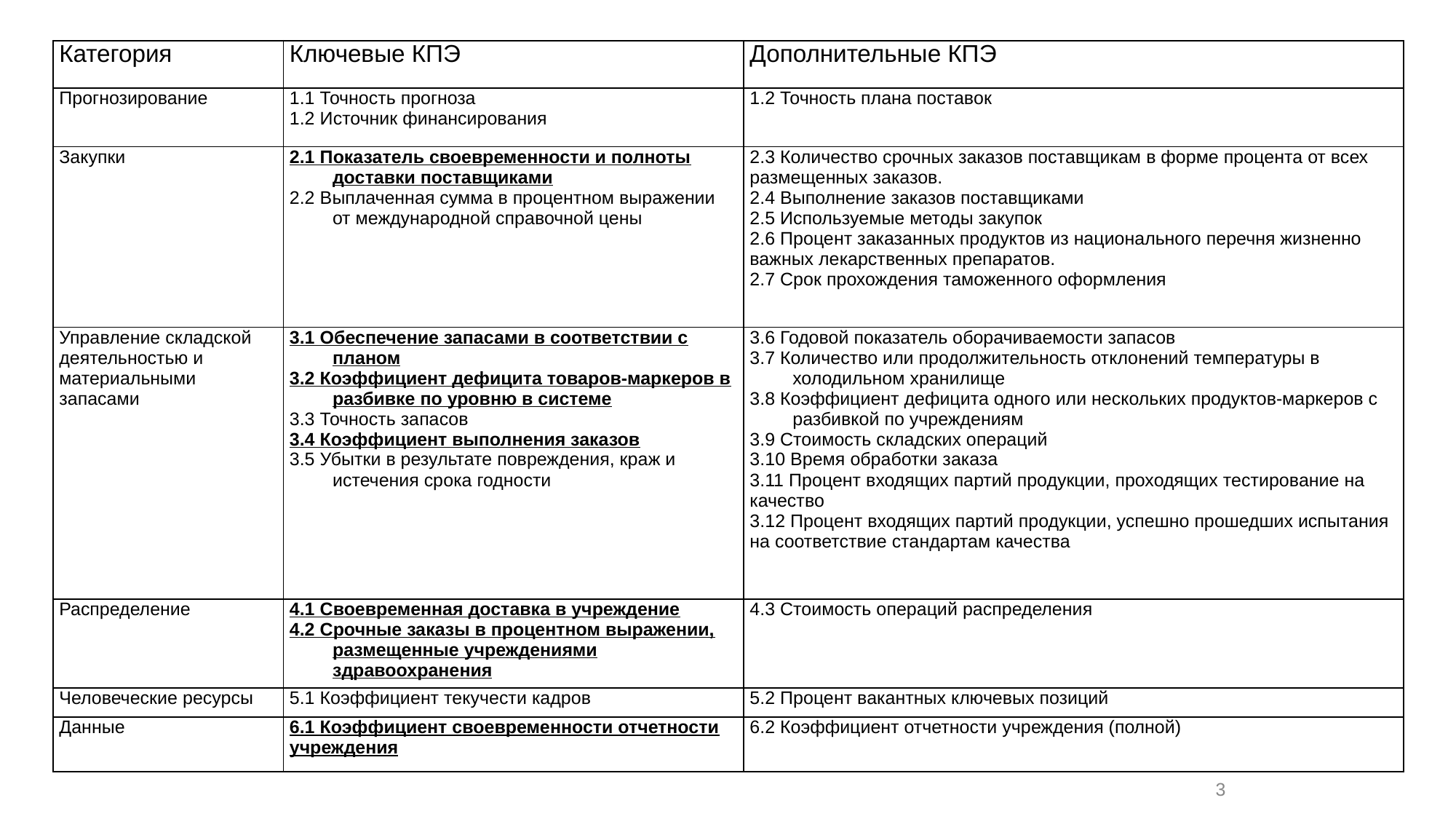

| Категория | Ключевые КПЭ | Дополнительные КПЭ |
| --- | --- | --- |
| Прогнозирование | 1.1 Точность прогноза 1.2 Источник финансирования | 1.2 Точность плана поставок |
| Закупки | 2.1 Показатель своевременности и полноты доставки поставщиками 2.2 Выплаченная сумма в процентном выражении от международной справочной цены | 2.3 Количество срочных заказов поставщикам в форме процента от всех размещенных заказов. 2.4 Выполнение заказов поставщиками 2.5 Используемые методы закупок 2.6 Процент заказанных продуктов из национального перечня жизненно важных лекарственных препаратов. 2.7 Срок прохождения таможенного оформления |
| Управление складской деятельностью и материальными запасами | 3.1 Обеспечение запасами в соответствии с планом 3.2 Коэффициент дефицита товаров-маркеров в разбивке по уровню в системе 3.3 Точность запасов 3.4 Коэффициент выполнения заказов 3.5 Убытки в результате повреждения, краж и истечения срока годности | 3.6 Годовой показатель оборачиваемости запасов 3.7 Количество или продолжительность отклонений температуры в холодильном хранилище 3.8 Коэффициент дефицита одного или нескольких продуктов-маркеров с разбивкой по учреждениям 3.9 Стоимость складских операций 3.10 Время обработки заказа 3.11 Процент входящих партий продукции, проходящих тестирование на качество 3.12 Процент входящих партий продукции, успешно прошедших испытания на соответствие стандартам качества |
| Распределение | 4.1 Своевременная доставка в учреждение 4.2 Срочные заказы в процентном выражении, размещенные учреждениями здравоохранения | 4.3 Стоимость операций распределения |
| Человеческие ресурсы | 5.1 Коэффициент текучести кадров | 5.2 Процент вакантных ключевых позиций |
| Данные | 6.1 Коэффициент своевременности отчетности учреждения | 6.2 Коэффициент отчетности учреждения (полной) |
3